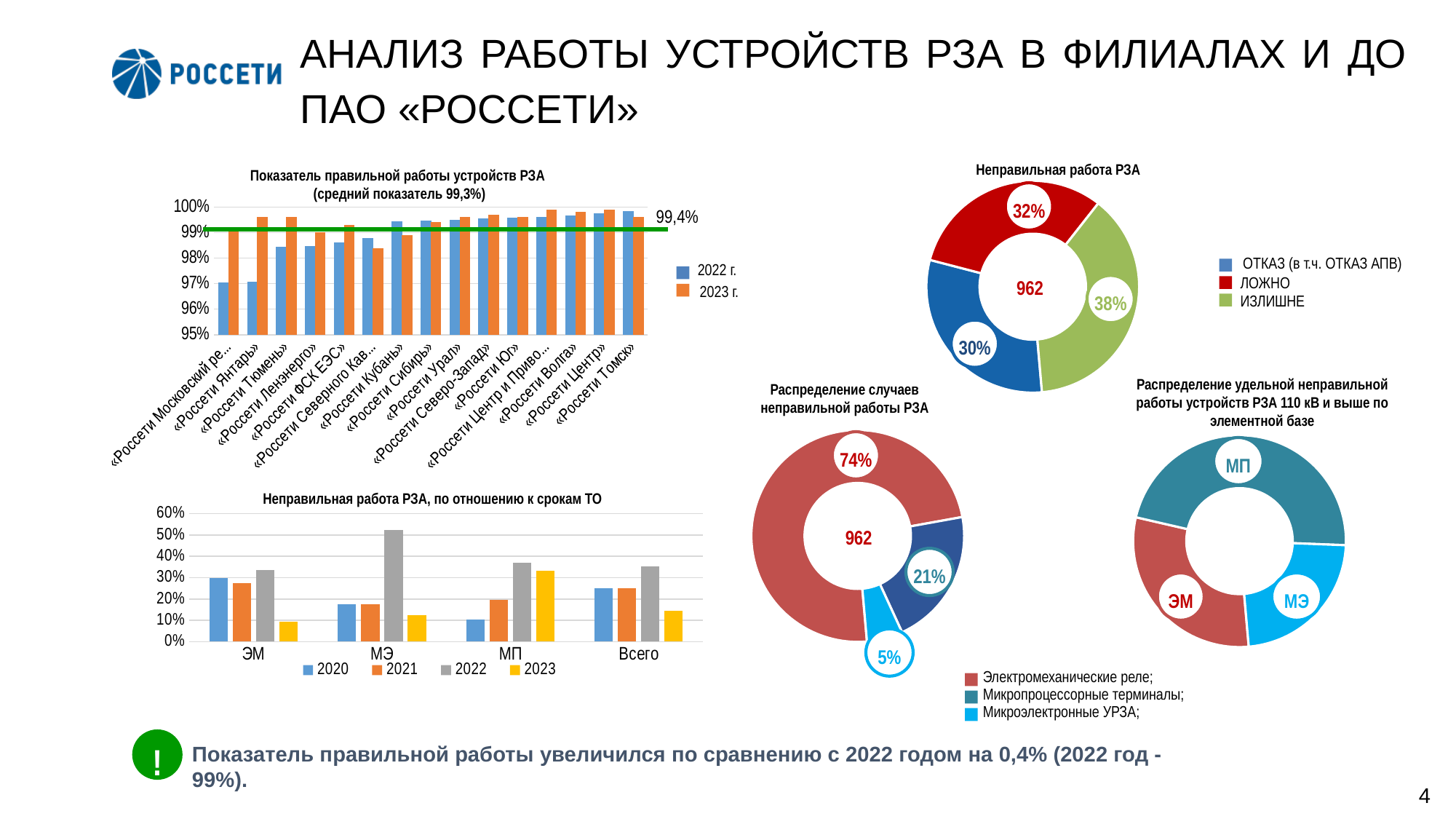

АНАЛИЗ РАБОТЫ УСТРОЙСТВ РЗА В ФИЛИАЛАХ И ДО ПАО «РОССЕТИ»
Неправильная работа РЗА
Показатель правильной работы устройств РЗА
(средний показатель 99,3%)

### Chart

| Category | Продажи |
|---|---|
| Ложное | 0.25522648083623695 |
| Излишнее | 0.26393728222996515 |
| Отказ | 0.31881533101045295 |

### Chart

| Category | 2022 | 2023 |
|---|---|---|
| «Россети Московский регион» | 0.9706 | 0.992 |
| «Россети Янтарь» | 0.9707 | 0.996 |
| «Россети Тюмень» | 0.9843 | 0.996 |
| «Россети Ленэнерго» | 0.9846 | 0.99 |
| «Россети ФСК ЕЭС» | 0.9861 | 0.993 |
| «Россети Северного Кавказа» | 0.9877868245743894 | 0.984 |
| «Россети Кубань» | 0.9944 | 0.989 |
| «Россети Сибирь» | 0.9946 | 0.994 |
| «Россети Урал» | 0.9951 | 0.996 |
| «Россети Северо-Запад» | 0.9956 | 0.997 |
| «Россети Юг» | 0.9957 | 0.996 |
| «Россети Центр и Приволжье» | 0.9961 | 0.999 |
| «Россети Волга» | 0.9967 | 0.998 |
| «Россети Центр» | 0.9975 | 0.999 |
| «Россети Томск» | 0.9983 | 0.996 |
32%
99,4%
ОТКАЗ (в т.ч. ОТКАЗ АПВ)
2022 г.

962

ЛОЖНО
38%

2023 г.

ИЗЛИШНЕ

30%
Распределение удельной неправильной работы устройств РЗА 110 кВ и выше по элементной базе
Распределение случаев неправильной работы РЗА

### Chart

| Category | Продажи |
|---|---|
| ЭМ | 0.7353342428376535 |
| МП | 0.2100954979536153 |
| МЭ | 0.054570259208731244 |
74%

### Chart

| Category | Продажи |
|---|---|
| ЭМ | 0.5089992800575954 |
| МП | 0.7970479704797048 |
| МЭ | 0.39 |
МП
 Неправильная работа РЗА, по отношению к срокам ТО

### Chart

| Category | 2020 | 2021 | 2022 | 2023 |
|---|---|---|---|---|
| ЭМ | 0.29775280898876405 | 0.27340823970037453 | 0.3352059925093633 | 0.09363295880149813 |
| МЭ | 0.175 | 0.175 | 0.525 | 0.125 |
| МП | 0.1038961038961039 | 0.19480519480519481 | 0.37012987012987014 | 0.33116883116883117 |
| Всего | 0.25 | 0.25 | 0.35302197802197804 | 0.14560439560439561 |
962
21%
ЭМ
МЭ
5%
Электромеханические реле;

Микропроцессорные терминалы;

Микроэлектронные УРЗА;

!
Показатель правильной работы увеличился по сравнению с 2022 годом на 0,4% (2022 год - 99%).
4